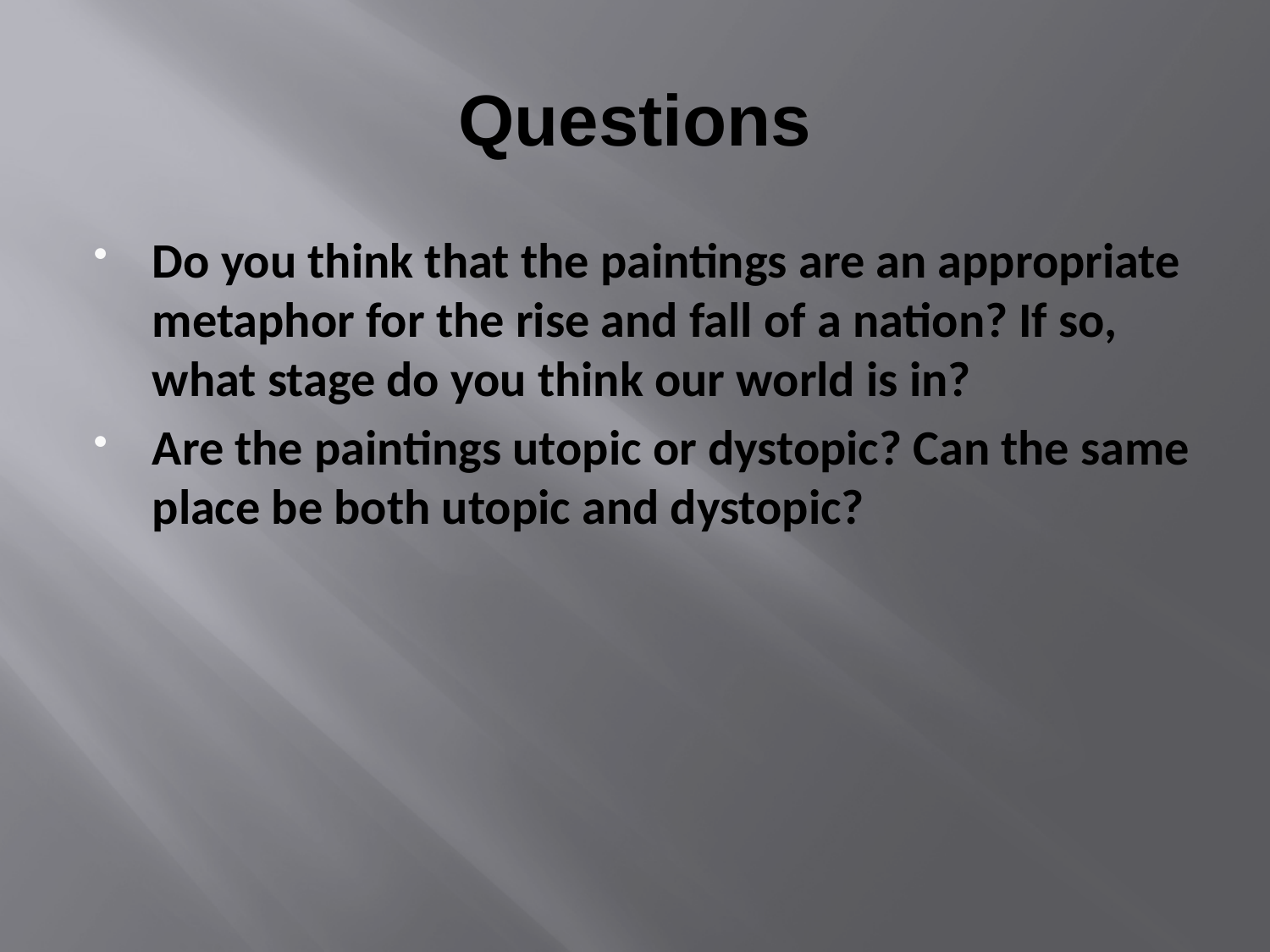

# Questions
Do you think that the paintings are an appropriate metaphor for the rise and fall of a nation? If so, what stage do you think our world is in?
Are the paintings utopic or dystopic? Can the same place be both utopic and dystopic?